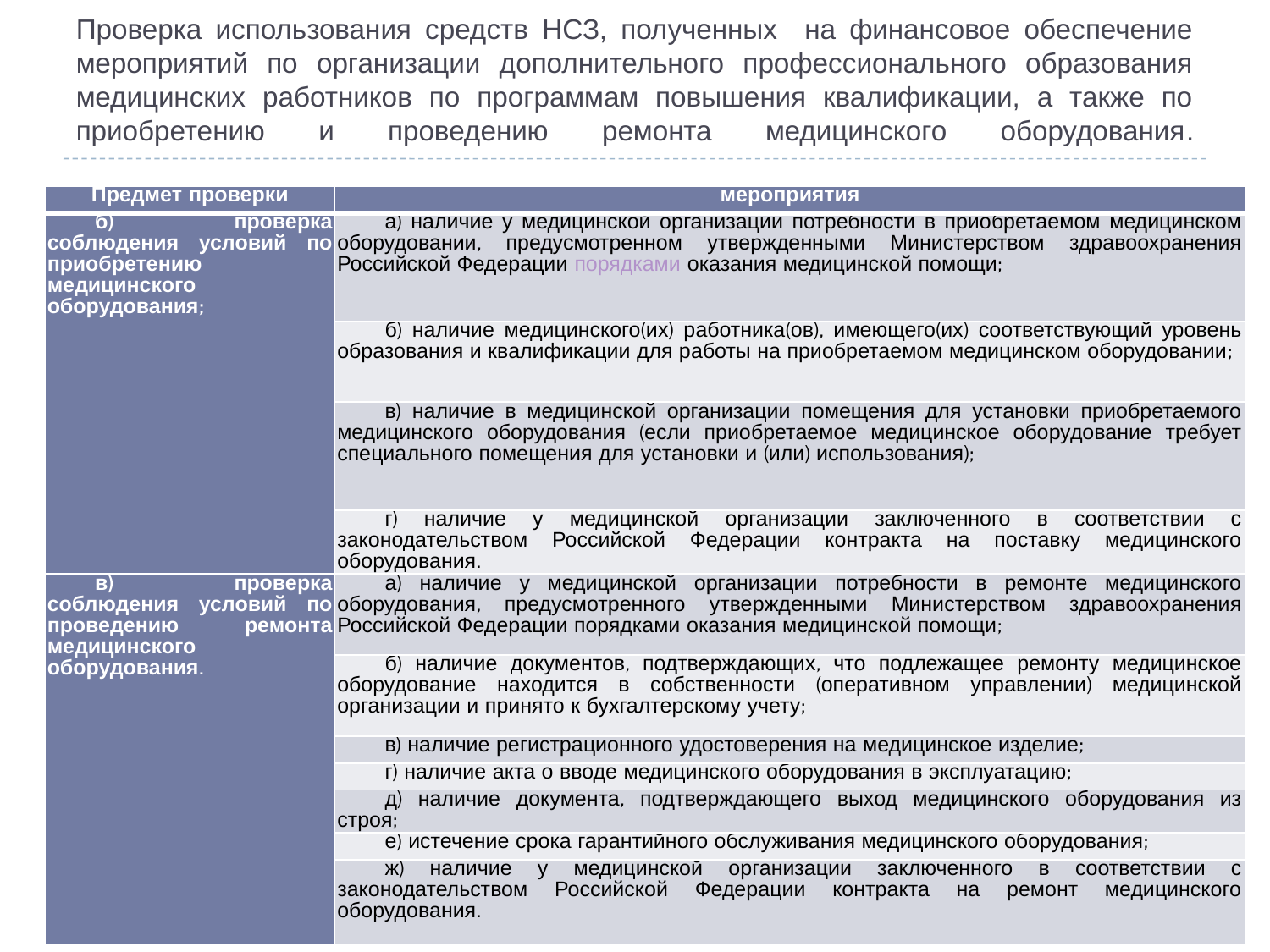

# Проверка использования средств НСЗ, полученных  на финансовое обеспечение мероприятий по организации дополнительного профессионального образования медицинских работников по программам повышения квалификации, а также по приобретению и проведению ремонта медицинского оборудования.

| Предмет проверки | мероприятия |
| --- | --- |
| б) проверка соблюдения условий по приобретению медицинского оборудования; | а) наличие у медицинской организации потребности в приобретаемом медицинском оборудовании, предусмотренном утвержденными Министерством здравоохранения Российской Федерации порядками оказания медицинской помощи; |
|  | б) наличие медицинского(их) работника(ов), имеющего(их) соответствующий уровень образования и квалификации для работы на приобретаемом медицинском оборудовании; |
|  | в) наличие в медицинской организации помещения для установки приобретаемого медицинского оборудования (если приобретаемое медицинское оборудование требует специального помещения для установки и (или) использования); |
|  | г) наличие у медицинской организации заключенного в соответствии с законодательством Российской Федерации контракта на поставку медицинского оборудования. |
| в) проверка соблюдения условий по проведению ремонта медицинского оборудования. | а) наличие у медицинской организации потребности в ремонте медицинского оборудования, предусмотренного утвержденными Министерством здравоохранения Российской Федерации порядками оказания медицинской помощи; |
|  | б) наличие документов, подтверждающих, что подлежащее ремонту медицинское оборудование находится в собственности (оперативном управлении) медицинской организации и принято к бухгалтерскому учету; |
|  | в) наличие регистрационного удостоверения на медицинское изделие; |
|  | г) наличие акта о вводе медицинского оборудования в эксплуатацию; |
|  | д) наличие документа, подтверждающего выход медицинского оборудования из строя; |
|  | е) истечение срока гарантийного обслуживания медицинского оборудования; |
|  | ж) наличие у медицинской организации заключенного в соответствии с законодательством Российской Федерации контракта на ремонт медицинского оборудования. |